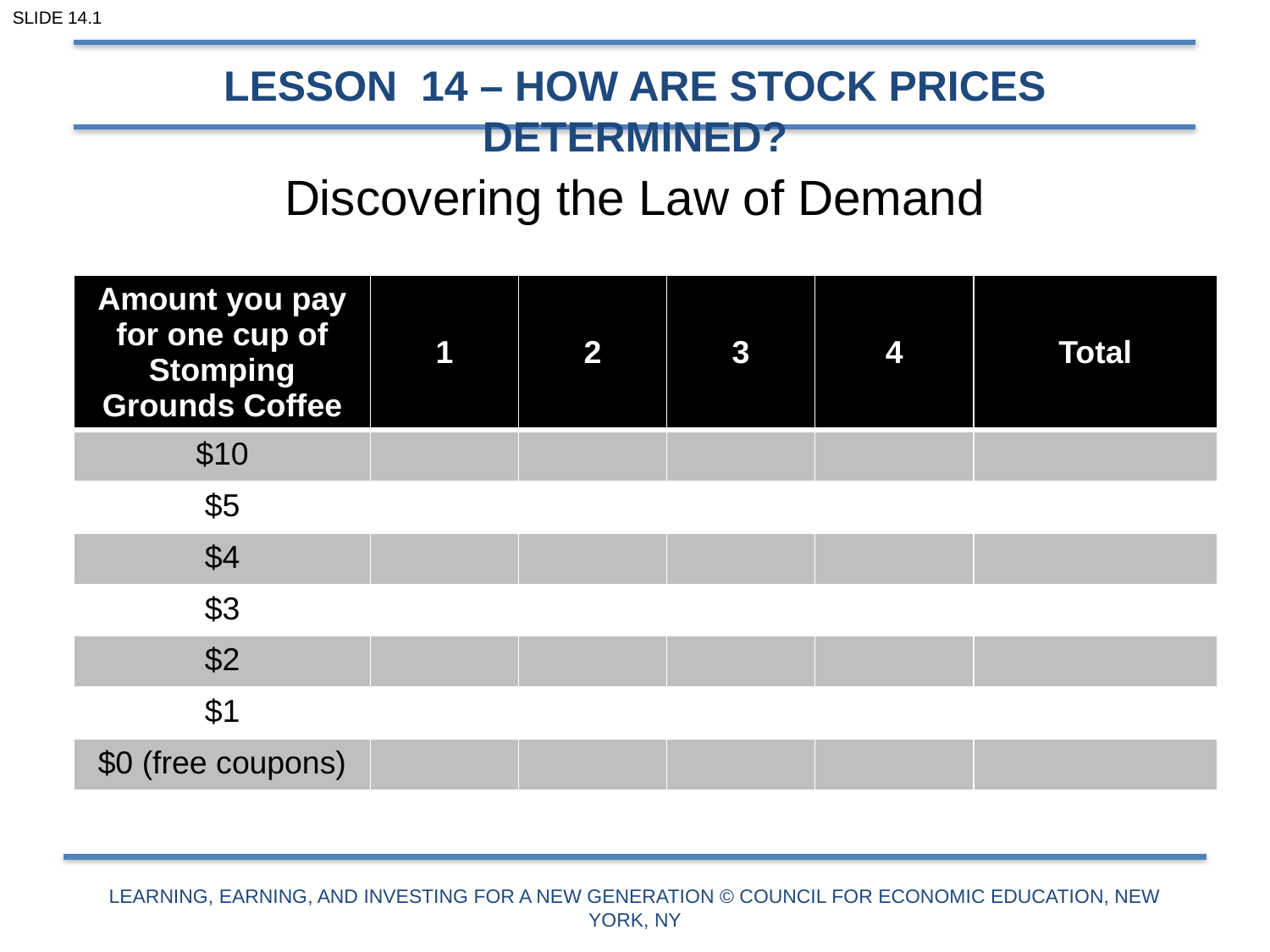

Slide 14.1
Lesson  14 – How are Stock Prices Determined?
# Discovering the Law of Demand
| Amount you pay for one cup of Stomping Grounds Coffee | 1 | 2 | 3 | 4 | Total |
| --- | --- | --- | --- | --- | --- |
| $10 |  |  |  |  |  |
| $5 |  |  |  |  |  |
| $4 |  |  |  |  |  |
| $3 |  |  |  |  |  |
| $2 |  |  |  |  |  |
| $1 |  |  |  |  |  |
| $0 (free coupons) |  |  |  |  |  |